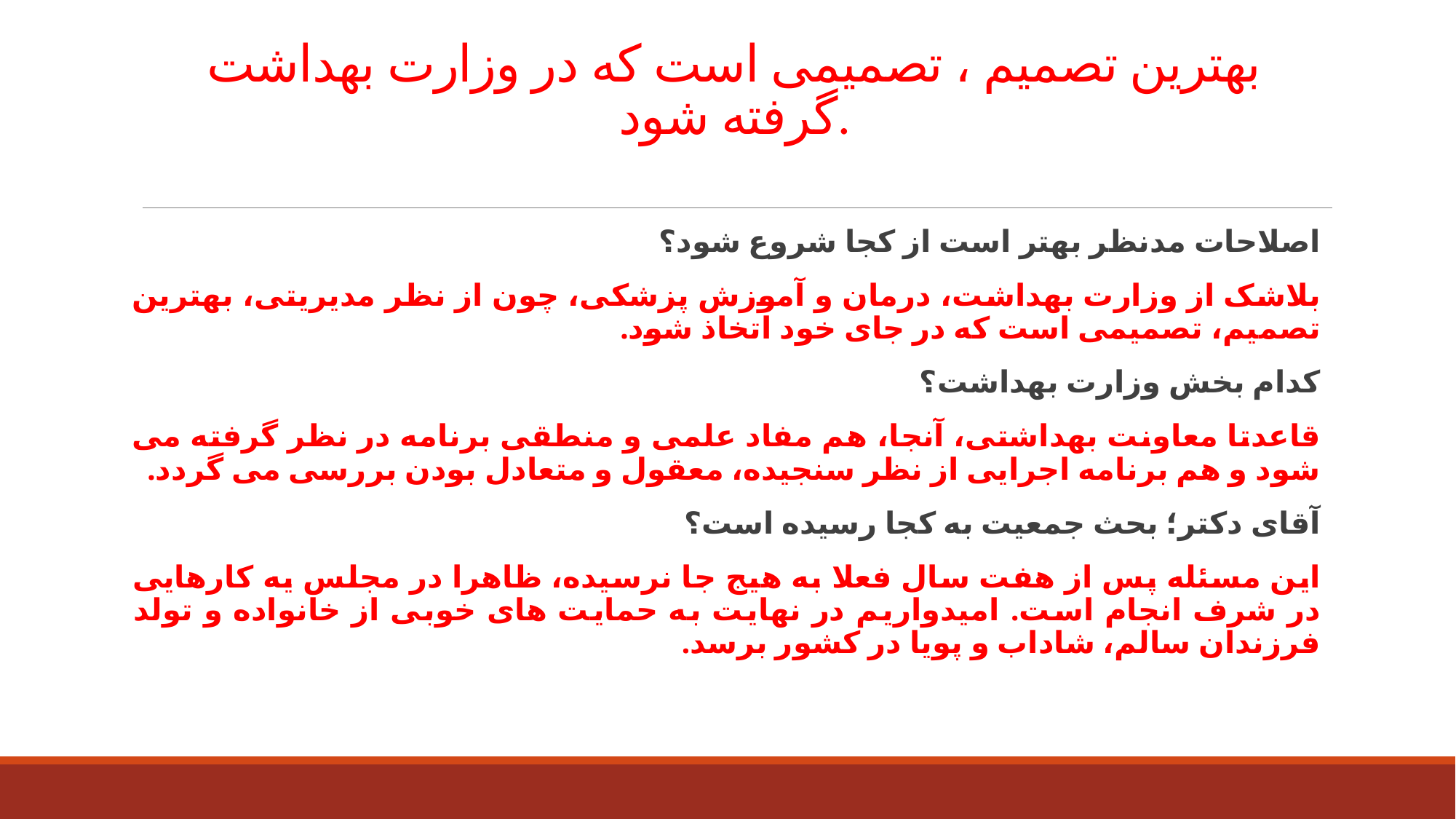

# بهترین تصمیم ، تصمیمی است که در وزارت بهداشت گرفته شود.
اصلاحات مدنظر بهتر است از کجا شروع شود؟
بلاشک از وزارت بهداشت، درمان و آموزش پزشکی، چون از نظر مدیریتی، بهترین تصمیم، تصمیمی است که در جای خود اتخاذ شود.
کدام بخش وزارت بهداشت؟
قاعدتا معاونت بهداشتی، آنجا، هم مفاد علمی و منطقی برنامه در نظر گرفته می شود و هم برنامه اجرایی از نظر سنجیده، معقول و متعادل بودن بررسی می گردد.
آقای دکتر؛ بحث جمعیت به کجا رسیده است؟
این مسئله پس از هفت سال فعلا به هیج جا نرسیده، ظاهرا در مجلس یه کارهایی در شرف انجام است. امیدواریم در نهایت به حمایت های خوبی از خانواده و تولد فرزندان سالم، شاداب و پویا در کشور برسد.